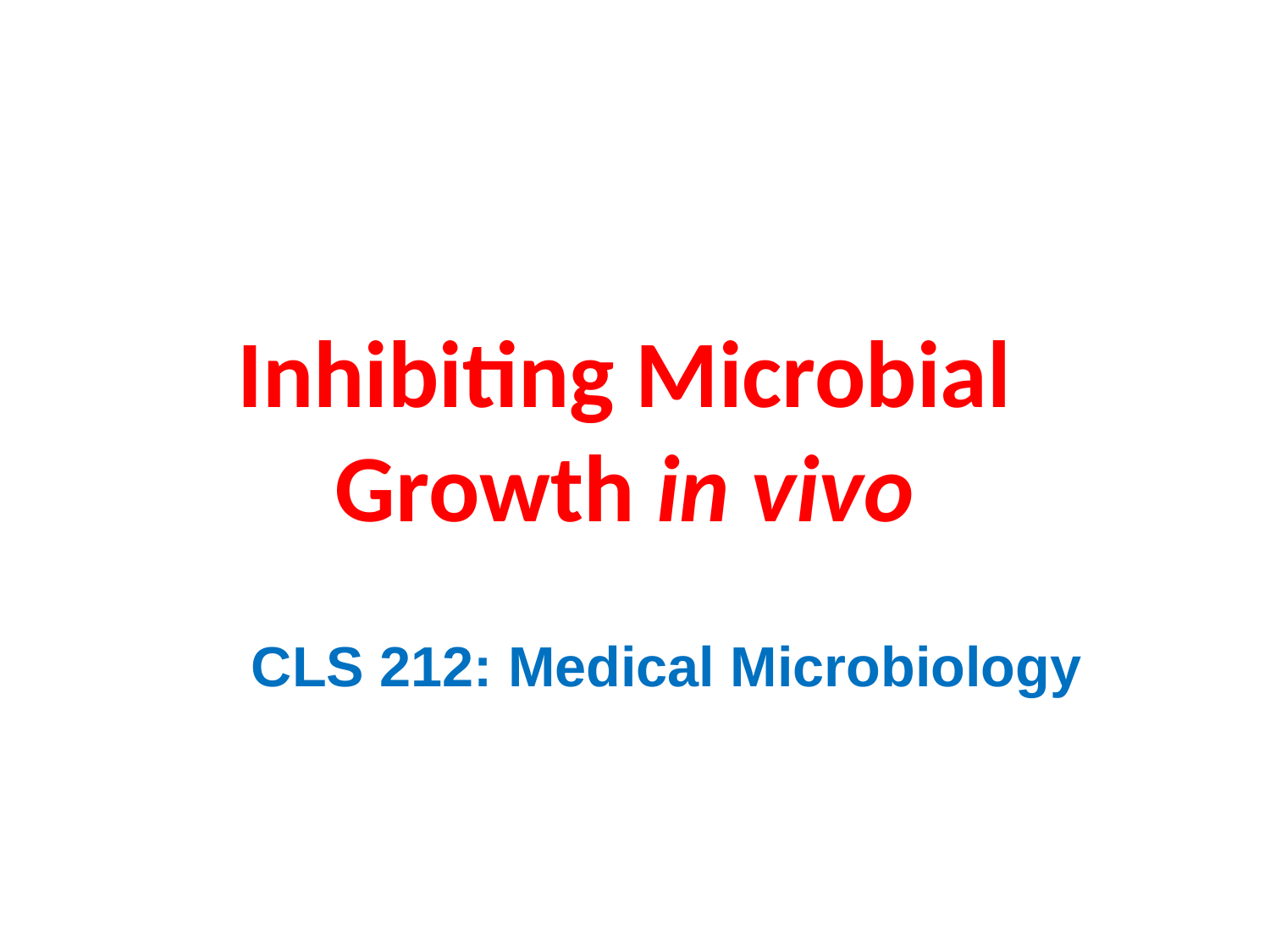

# Inhibiting Microbial Growth in vivo
CLS 212: Medical Microbiology